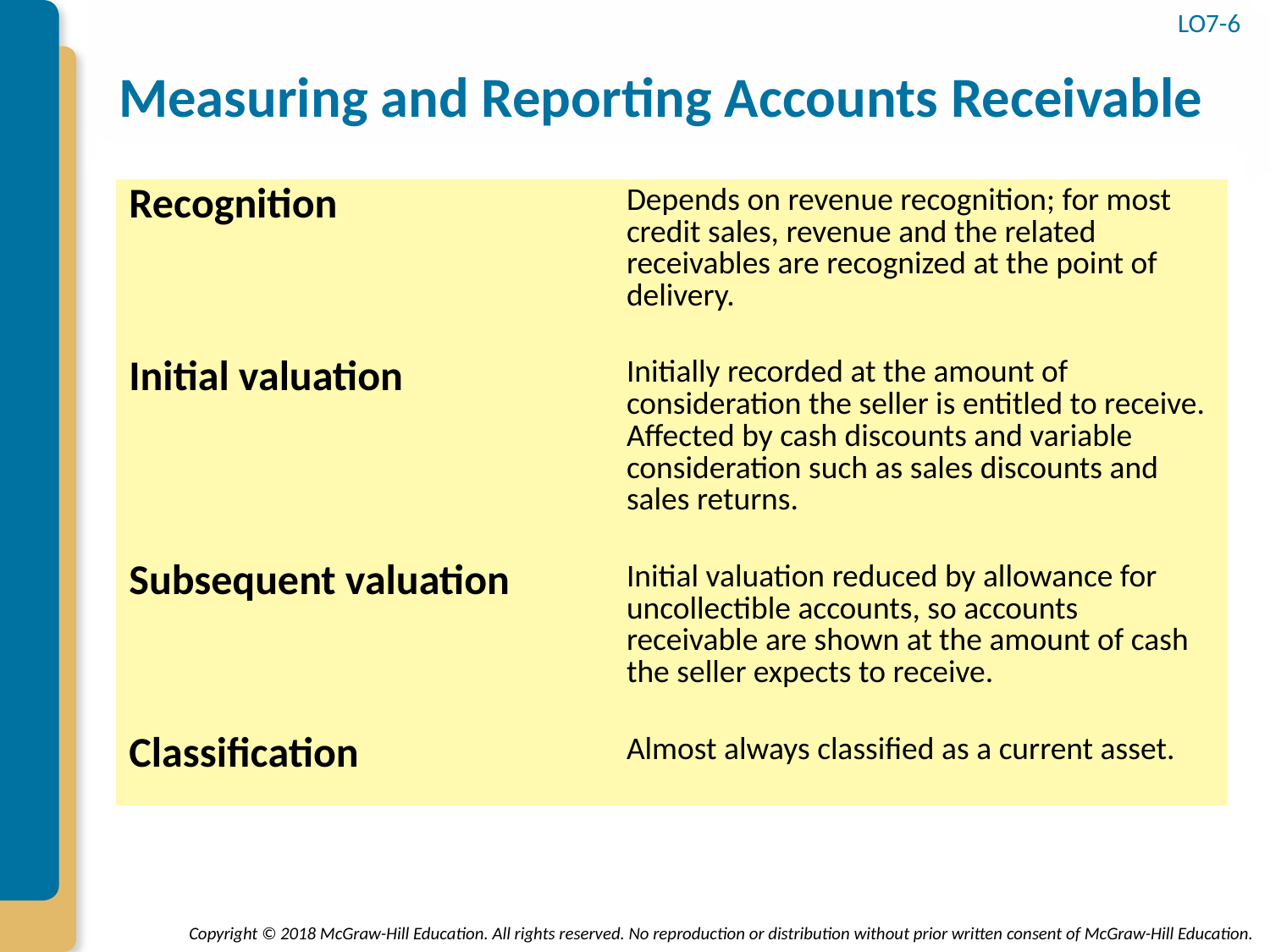

# Measuring and Reporting Accounts Receivable
LO7-6
| Recognition | Depends on revenue recognition; for most credit sales, revenue and the related receivables are recognized at the point of delivery. |
| --- | --- |
| Initial valuation | Initially recorded at the amount of consideration the seller is entitled to receive. Affected by cash discounts and variable consideration such as sales discounts and sales returns. |
| Subsequent valuation | Initial valuation reduced by allowance for uncollectible accounts, so accounts receivable are shown at the amount of cash the seller expects to receive. |
| Classification | Almost always classified as a current asset. |